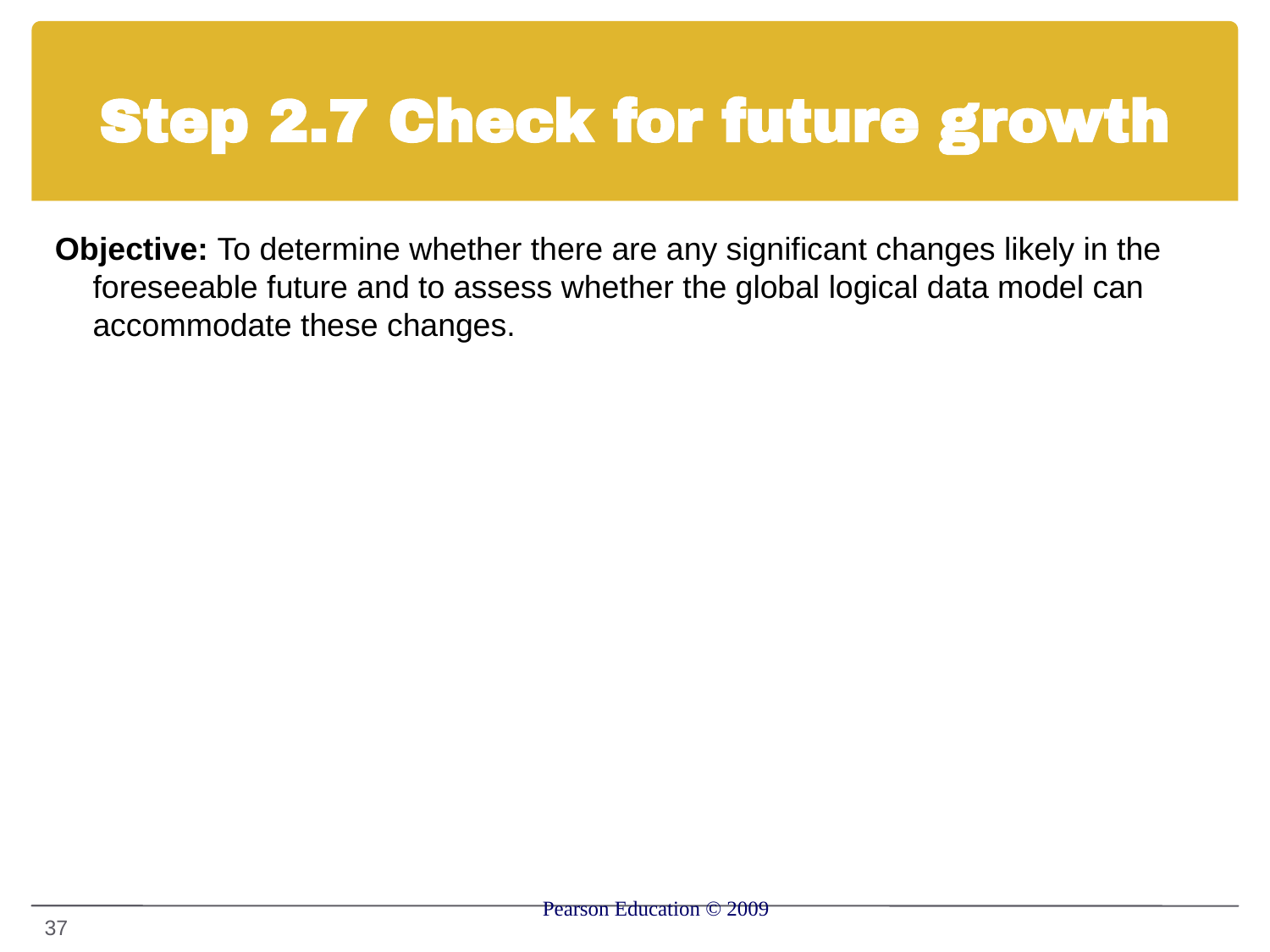

# Step 2.7 Check for future growth
Objective: To determine whether there are any significant changes likely in the foreseeable future and to assess whether the global logical data model can accommodate these changes.

Pearson Education © 2009
37